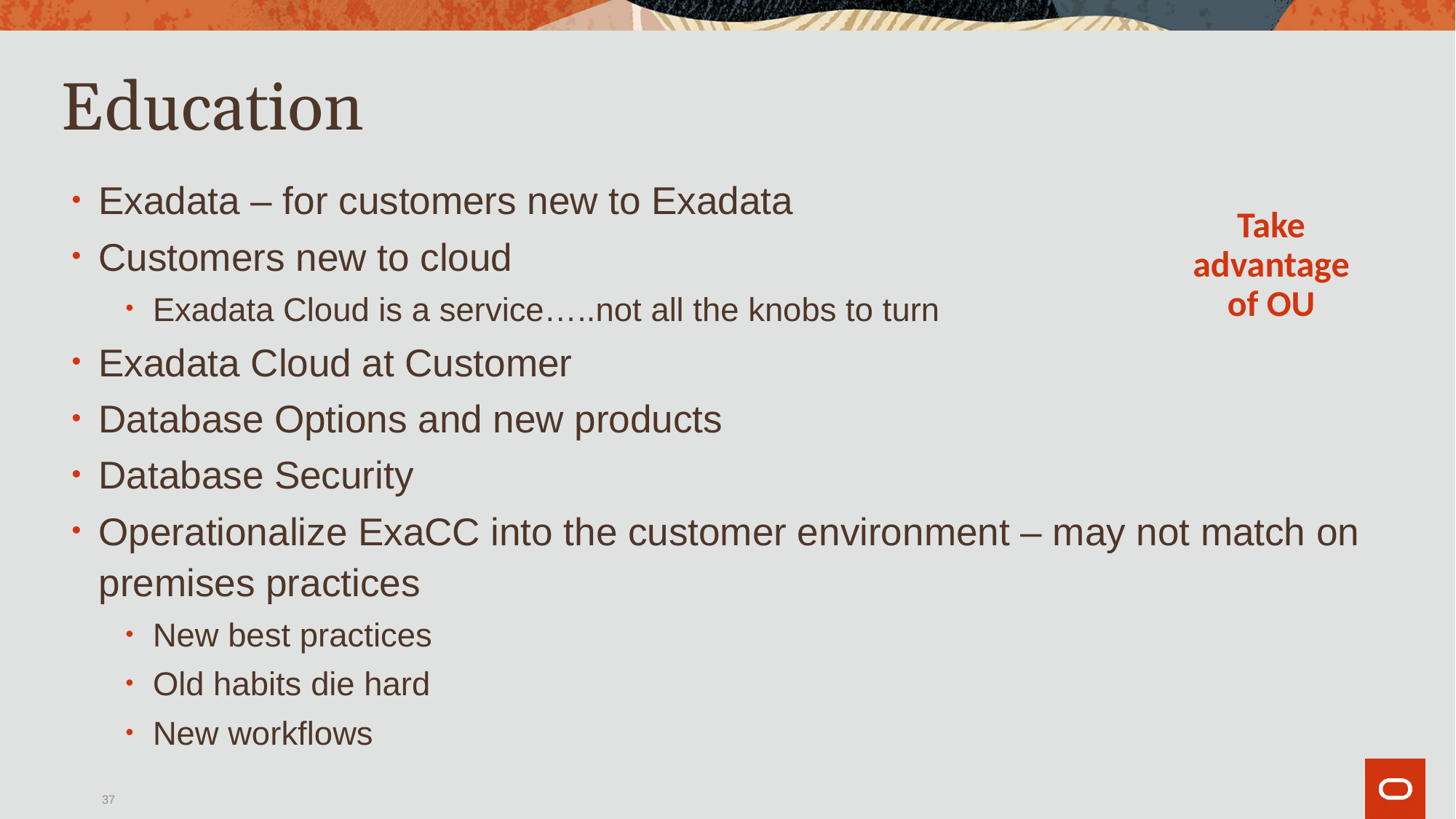

37
# Education
Exadata – for customers new to Exadata
Customers new to cloud
Exadata Cloud is a service…..not all the knobs to turn
Exadata Cloud at Customer
Database Options and new products
Database Security
Operationalize ExaCC into the customer environment – may not match on premises practices
New best practices
Old habits die hard
New workflows
Take advantage of OU